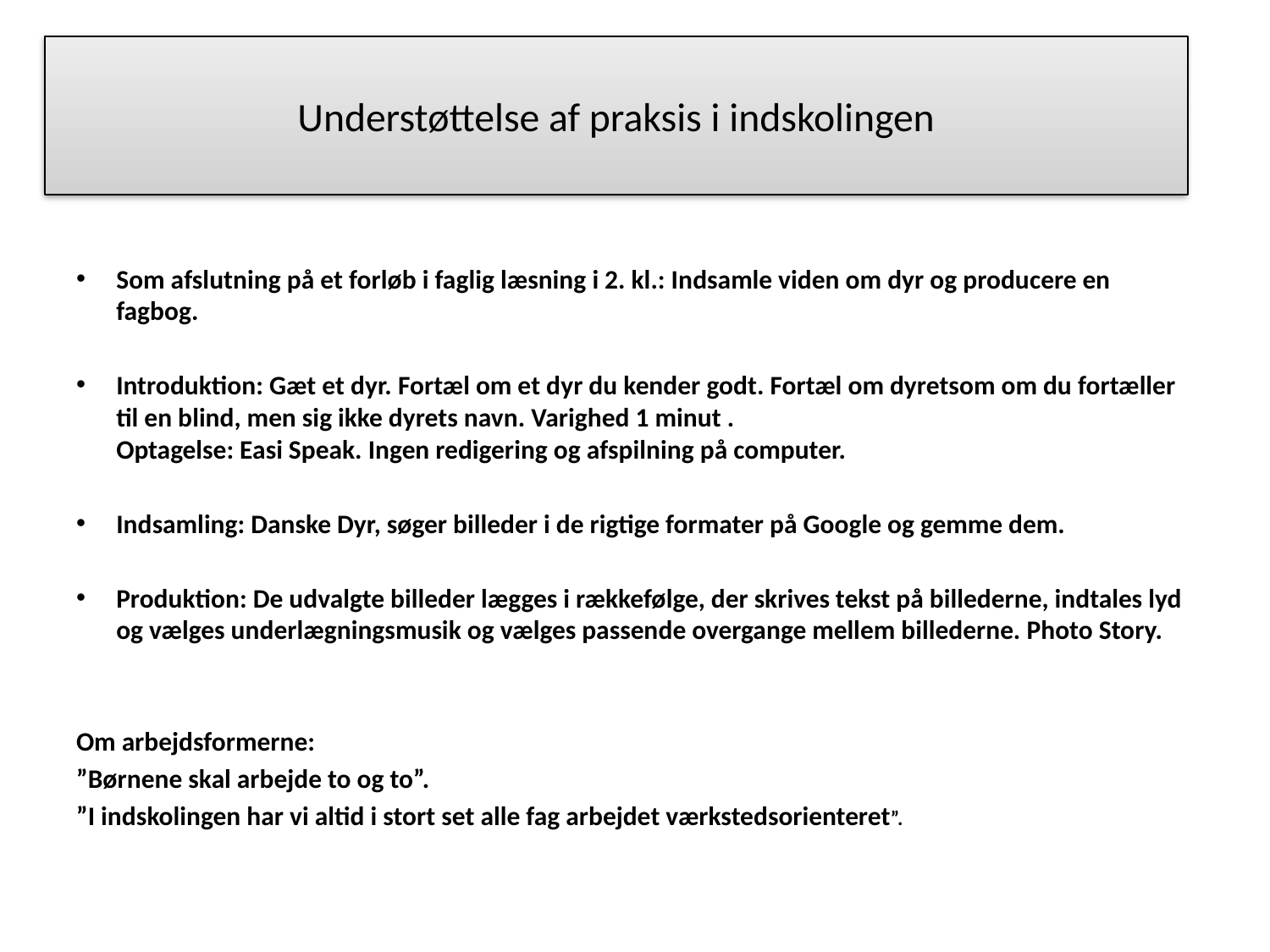

# Understøttelse af praksis i indskolingen

Som afslutning på et forløb i faglig læsning i 2. kl.: Indsamle viden om dyr og producere en fagbog.

Introduktion: Gæt et dyr. Fortæl om et dyr du kender godt. Fortæl om dyretsom om du fortæller til en blind, men sig ikke dyrets navn. Varighed 1 minut .
Optagelse: Easi Speak. Ingen redigering og afspilning på computer.

Indsamling: Danske Dyr, søger billeder i de rigtige formater på Google og gemme dem.

Produktion: De udvalgte billeder lægges i rækkefølge, der skrives tekst på billederne, indtales lyd og vælges underlægningsmusik og vælges passende overgange mellem billederne. Photo Story.

Om arbejdsformerne:
”Børnene skal arbejde to og to”.
”I indskolingen har vi altid i stort set alle fag arbejdet værkstedsorienteret”.